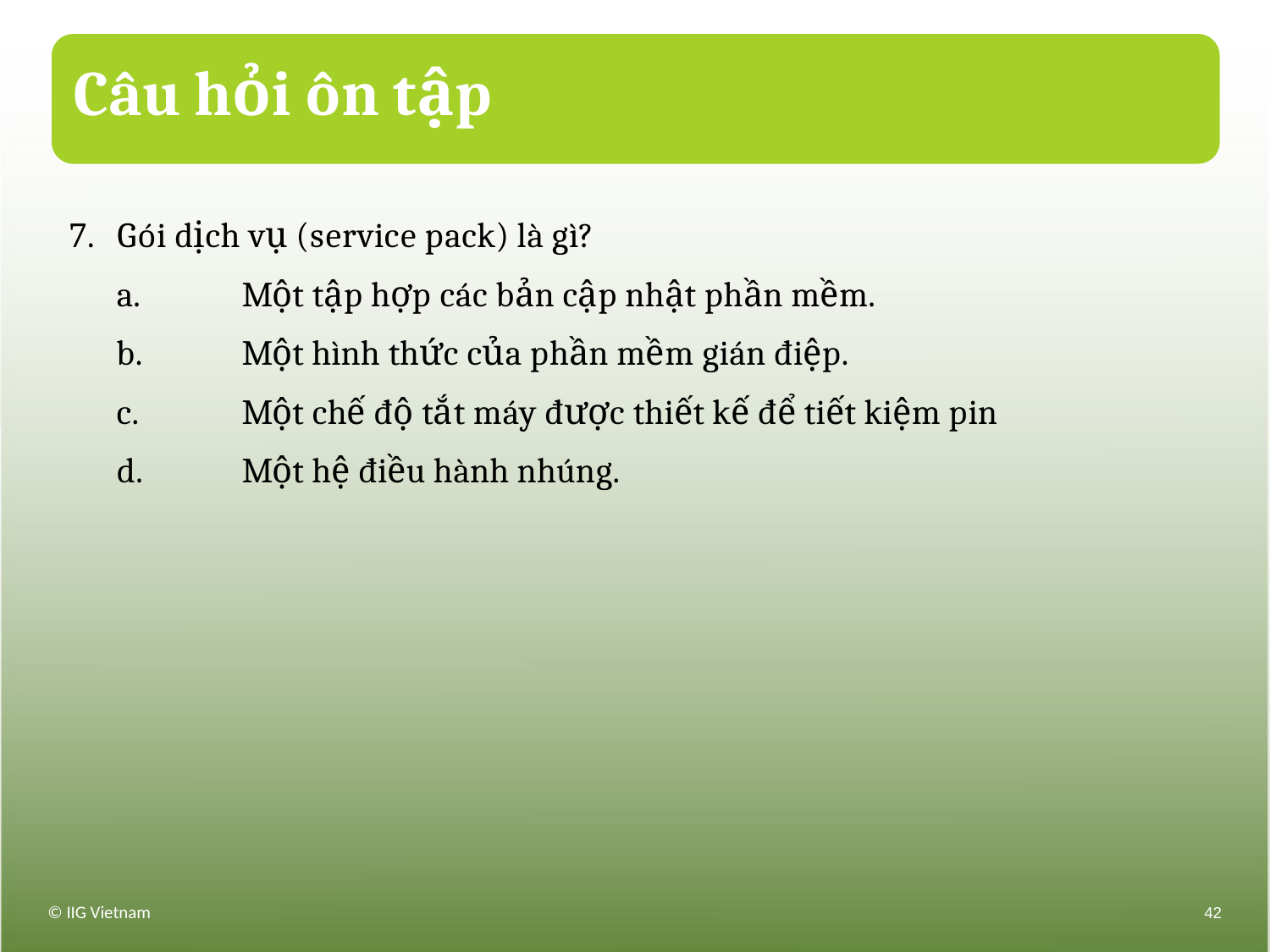

# Câu hỏi ôn tập
7.	Gói dịch vụ (service pack) là gì?
	a.	Một tập hợp các bản cập nhật phần mềm.
	b.	Một hình thức của phần mềm gián điệp.
	c.	Một chế độ tắt máy được thiết kế để tiết kiệm pin
	d.	Một hệ điều hành nhúng.
© IIG Vietnam
42